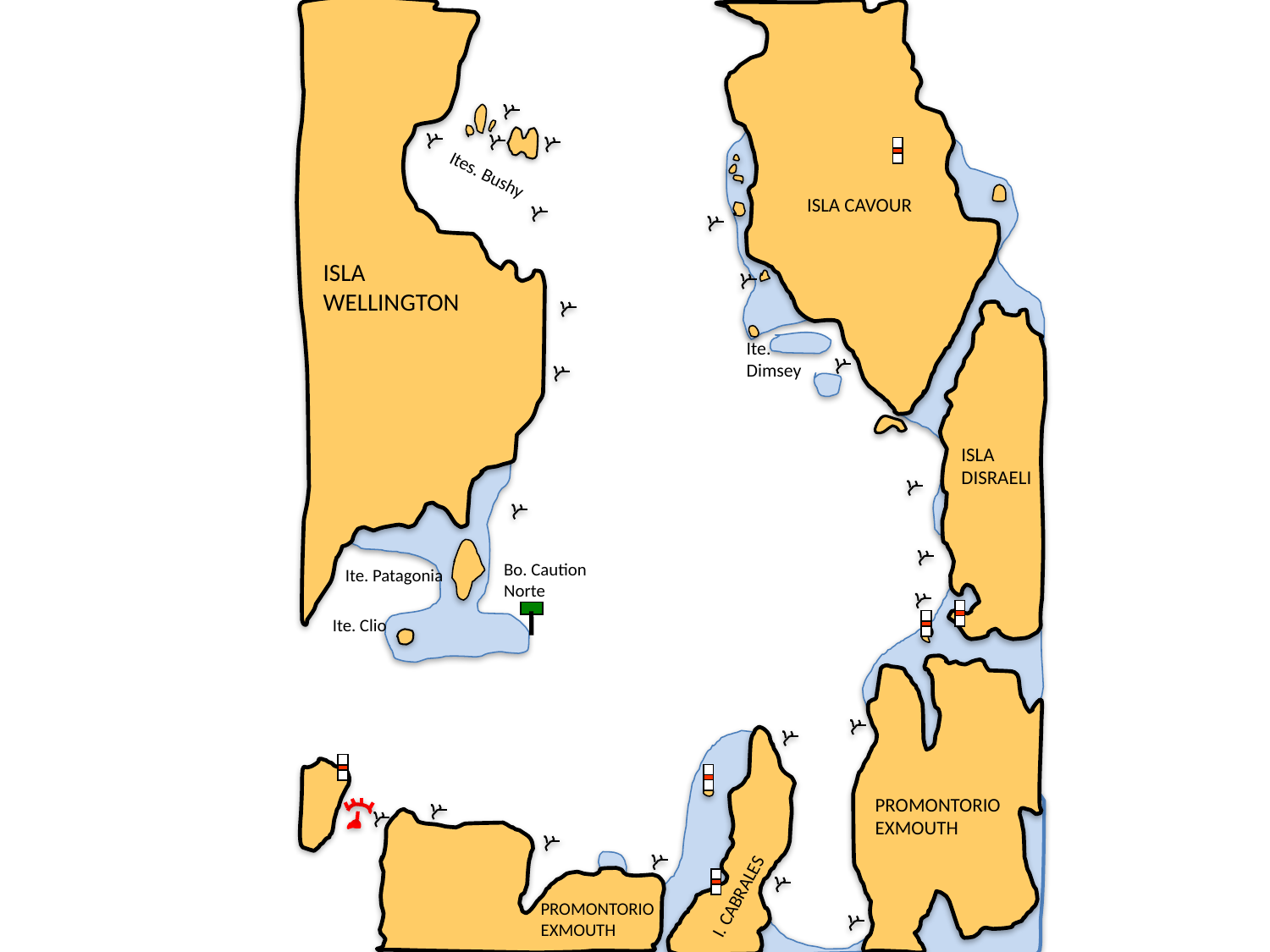

Ites. Bushy

ISLA CAVOUR

ISLA
WELLINGTON

Ite.
Dimsey

ISLA
DISRAELI

Bo. Caution
Norte
Ite. Patagonia

Ite. Clio

PROMONTORIO
EXMOUTH

I. CABRALES
PROMONTORIO
EXMOUTH